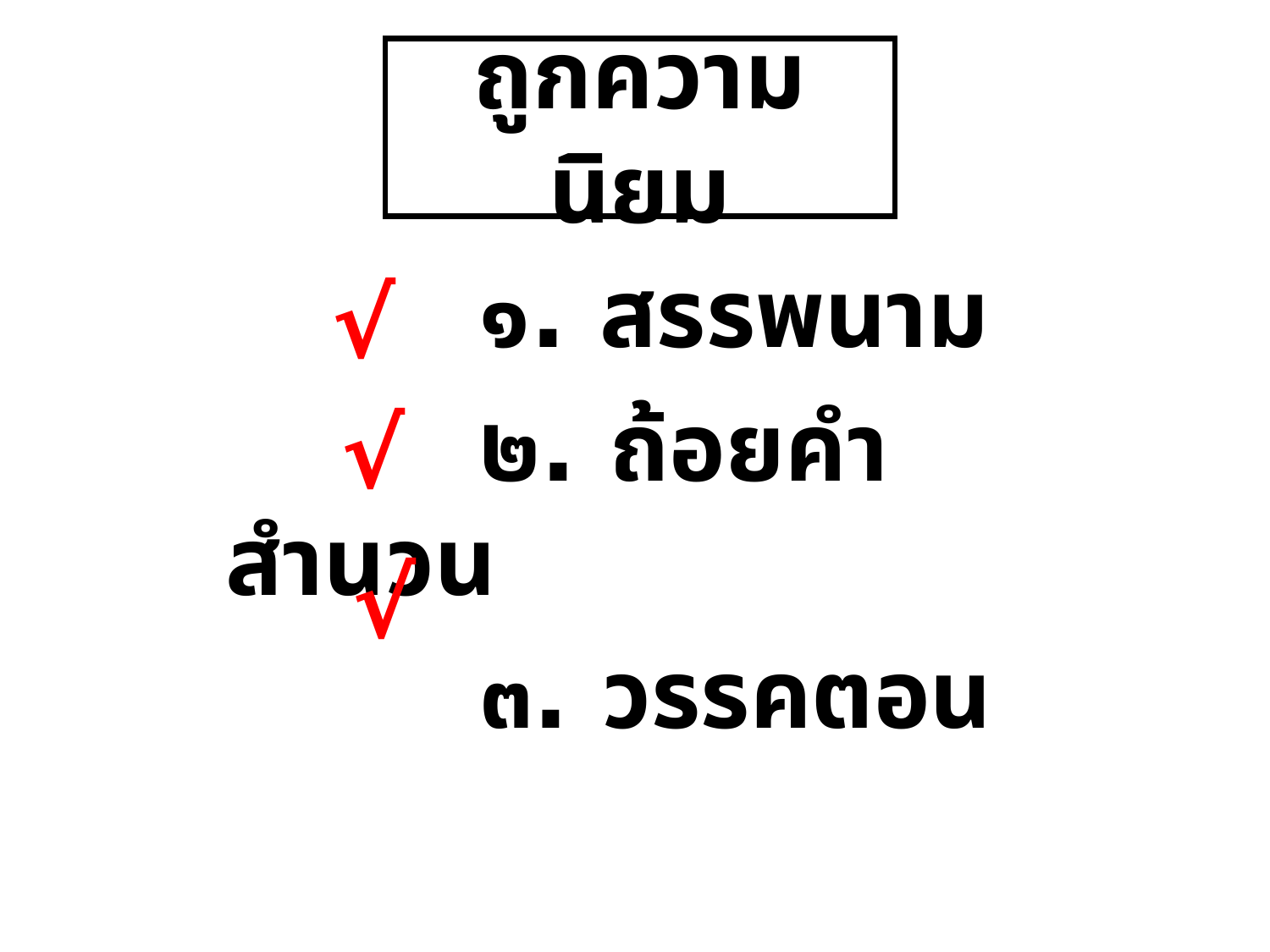

# ถูกความนิยม
			๑. สรรพนาม
		 	๒. ถ้อยคำสำนวน
			๓. วรรคตอน
√
√
√